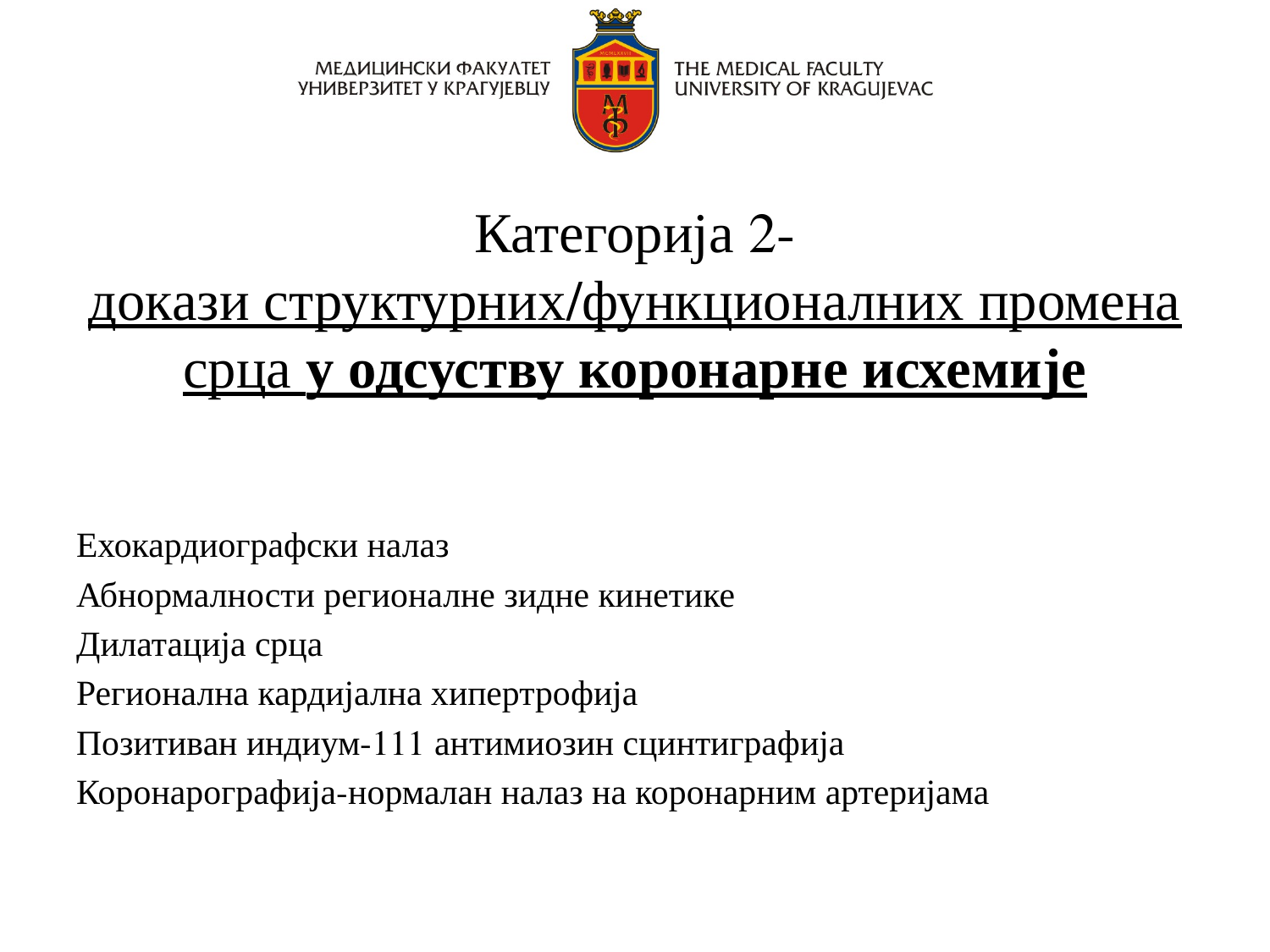

# Категорија 2- докази структурних/функционалних промена срца у одсуству коронарне исхемије
Ехокардиографски налаз
Абнормалности регионалне зидне кинетике
Дилатација срца
Регионална кардијална хипертрофија
Позитиван индиум-111 антимиозин сцинтиграфија
Коронарографија-нормалан налаз на коронарним артеријама